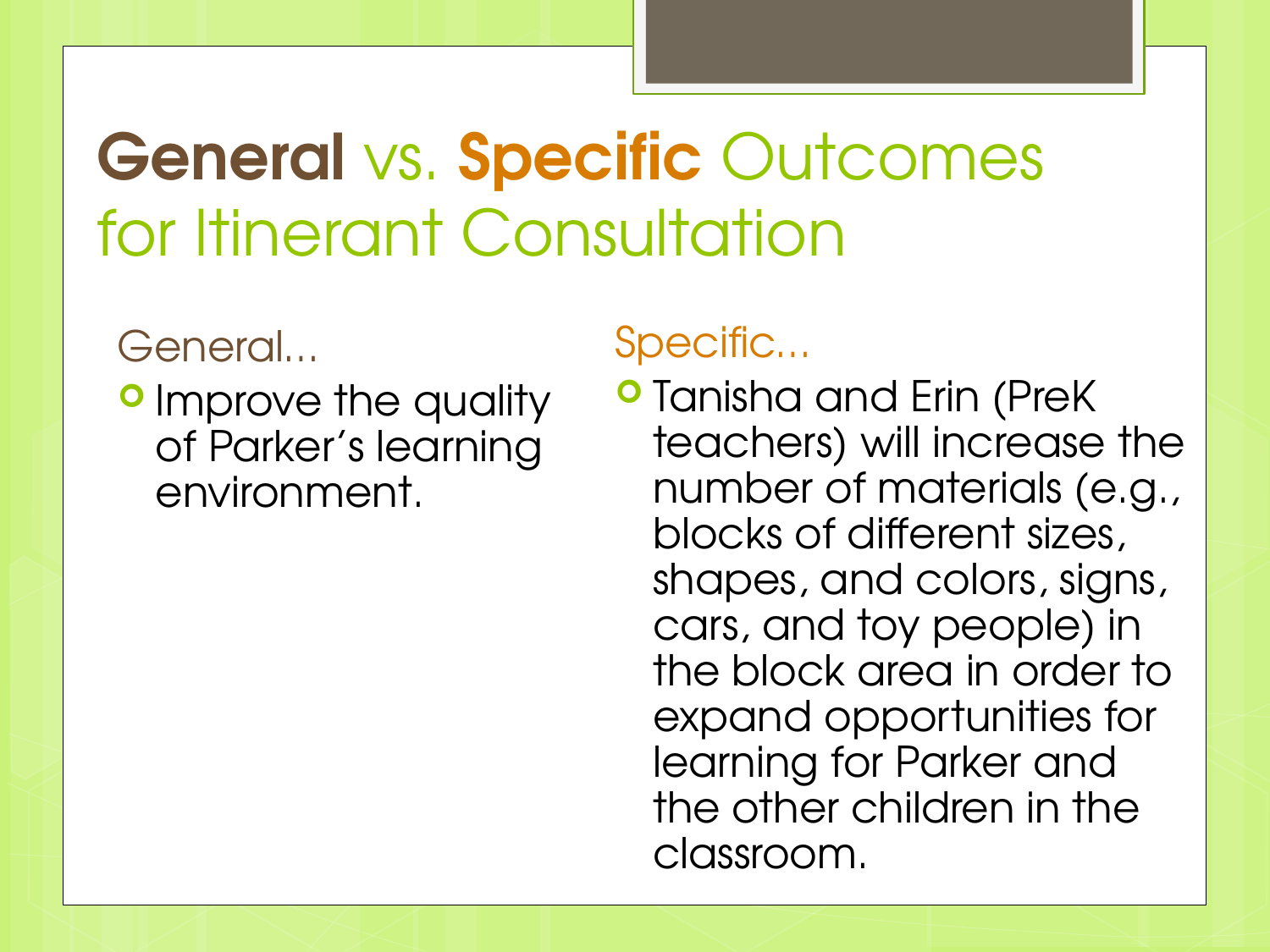

General vs. Specific Outcomes
for Itinerant Consultation

General…
Improve the quality of Parker’s learning environment.

Specific…
Tanisha and Erin (PreK teachers) will increase the number of materials (e.g., blocks of different sizes, shapes, and colors, signs, cars, and toy people) in the block area in order to expand opportunities for learning for Parker and the other children in the classroom.